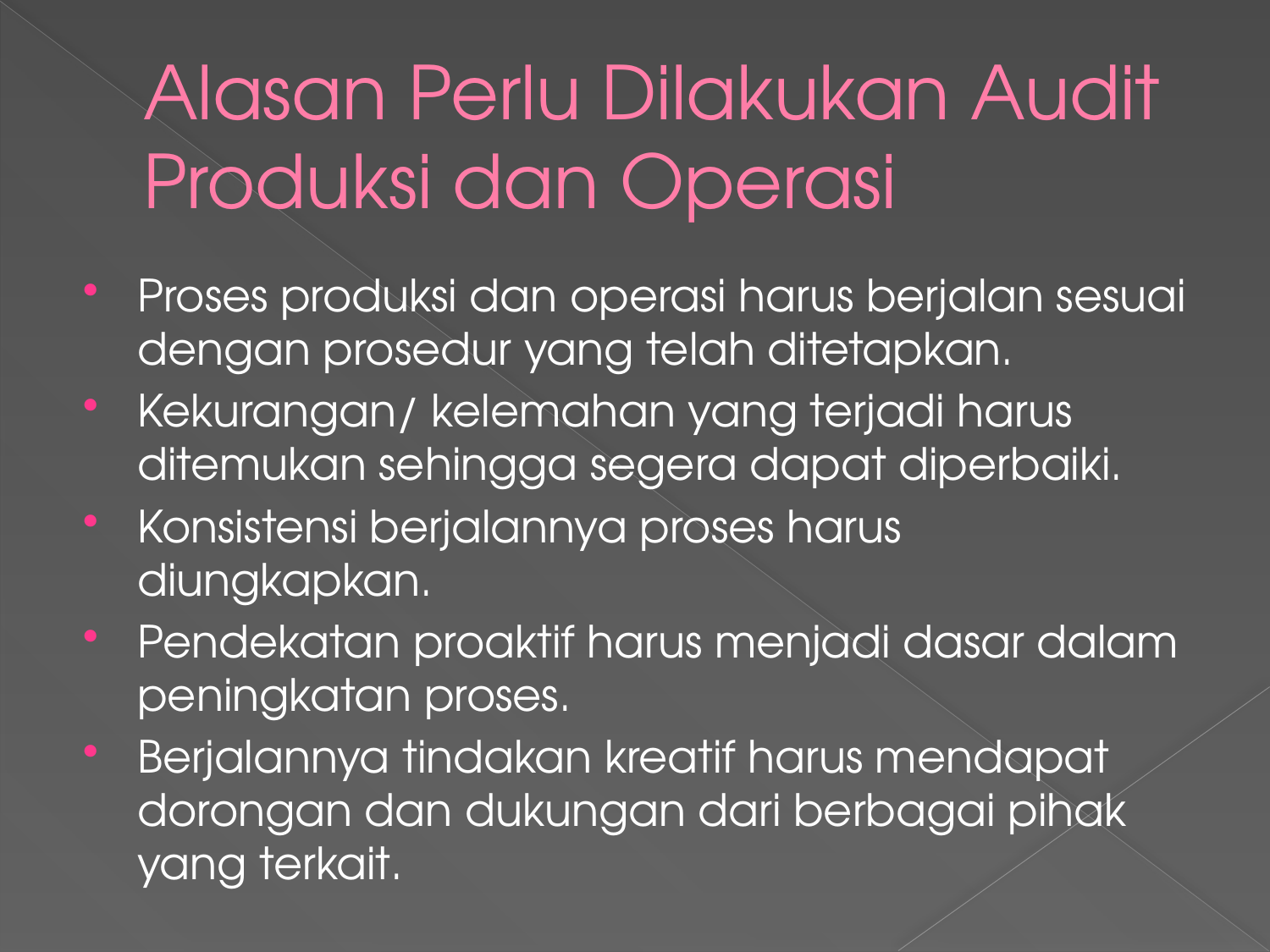

# Alasan Perlu Dilakukan Audit Produksi dan Operasi
Proses produksi dan operasi harus berjalan sesuai dengan prosedur yang telah ditetapkan.
Kekurangan/ kelemahan yang terjadi harus ditemukan sehingga segera dapat diperbaiki.
Konsistensi berjalannya proses harus diungkapkan.
Pendekatan proaktif harus menjadi dasar dalam peningkatan proses.
Berjalannya tindakan kreatif harus mendapat dorongan dan dukungan dari berbagai pihak yang terkait.